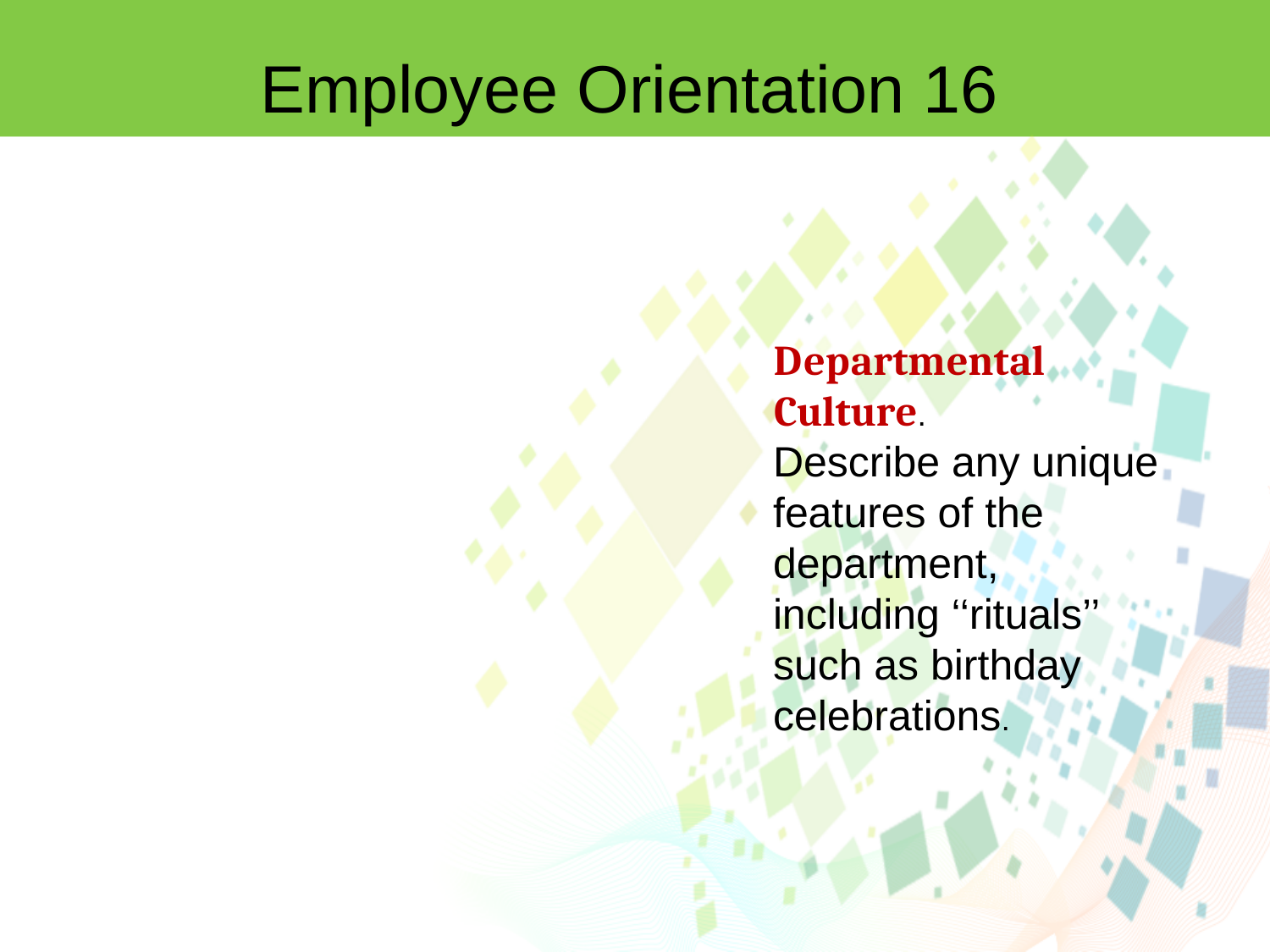

Employee Orientation 16
Departmental Culture.
Describe any unique features of the department, including ‘‘rituals’’ such as birthday celebrations.